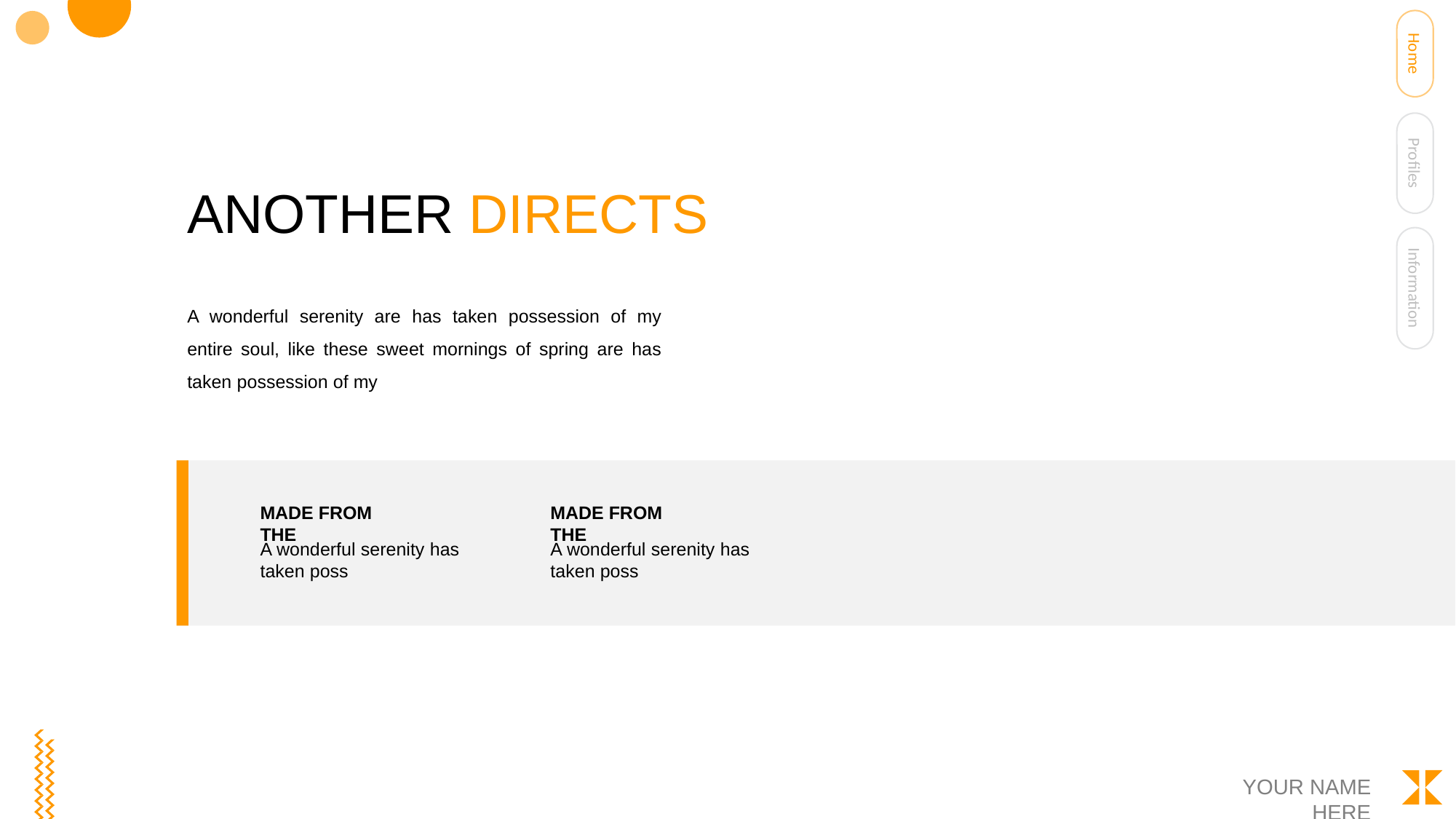

Home

Profiles
ANOTHER DIRECTS
Information
A wonderful serenity are has taken possession of my entire soul, like these sweet mornings of spring are has taken possession of my

MADE FROM THE
MADE FROM THE
A wonderful serenity has taken poss
A wonderful serenity has taken poss
YOUR NAME HERE